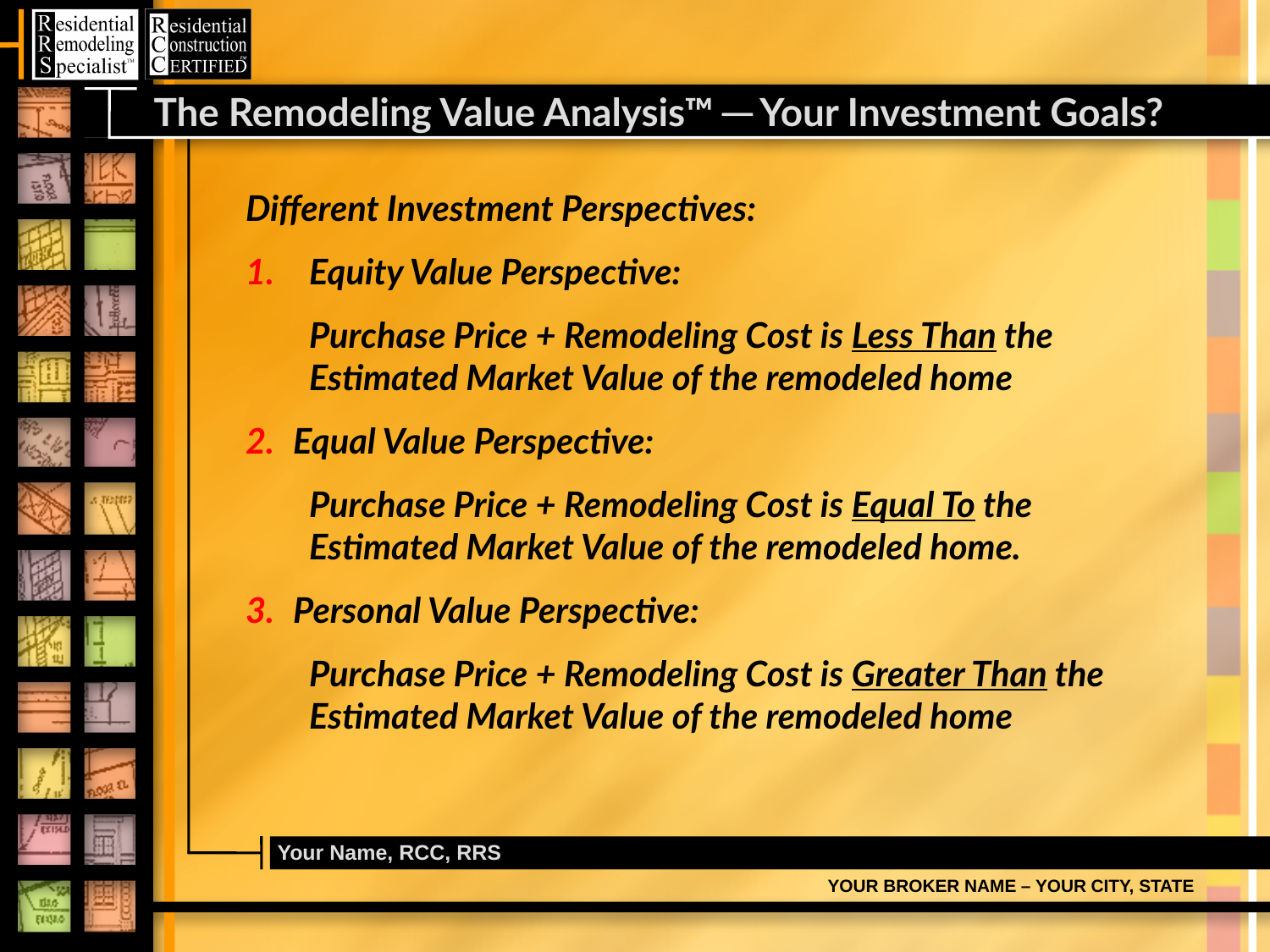

# The Remodeling Value Analysis™ ─ Your Investment Goals?
Different Investment Perspectives:
Equity Value Perspective:
Purchase Price + Remodeling Cost is Less Than the Estimated Market Value of the remodeled home
Equal Value Perspective:
Purchase Price + Remodeling Cost is Equal To the
Estimated Market Value of the remodeled home.
Personal Value Perspective:
Purchase Price + Remodeling Cost is Greater Than the Estimated Market Value of the remodeled home

Your Name, RCC, RRS